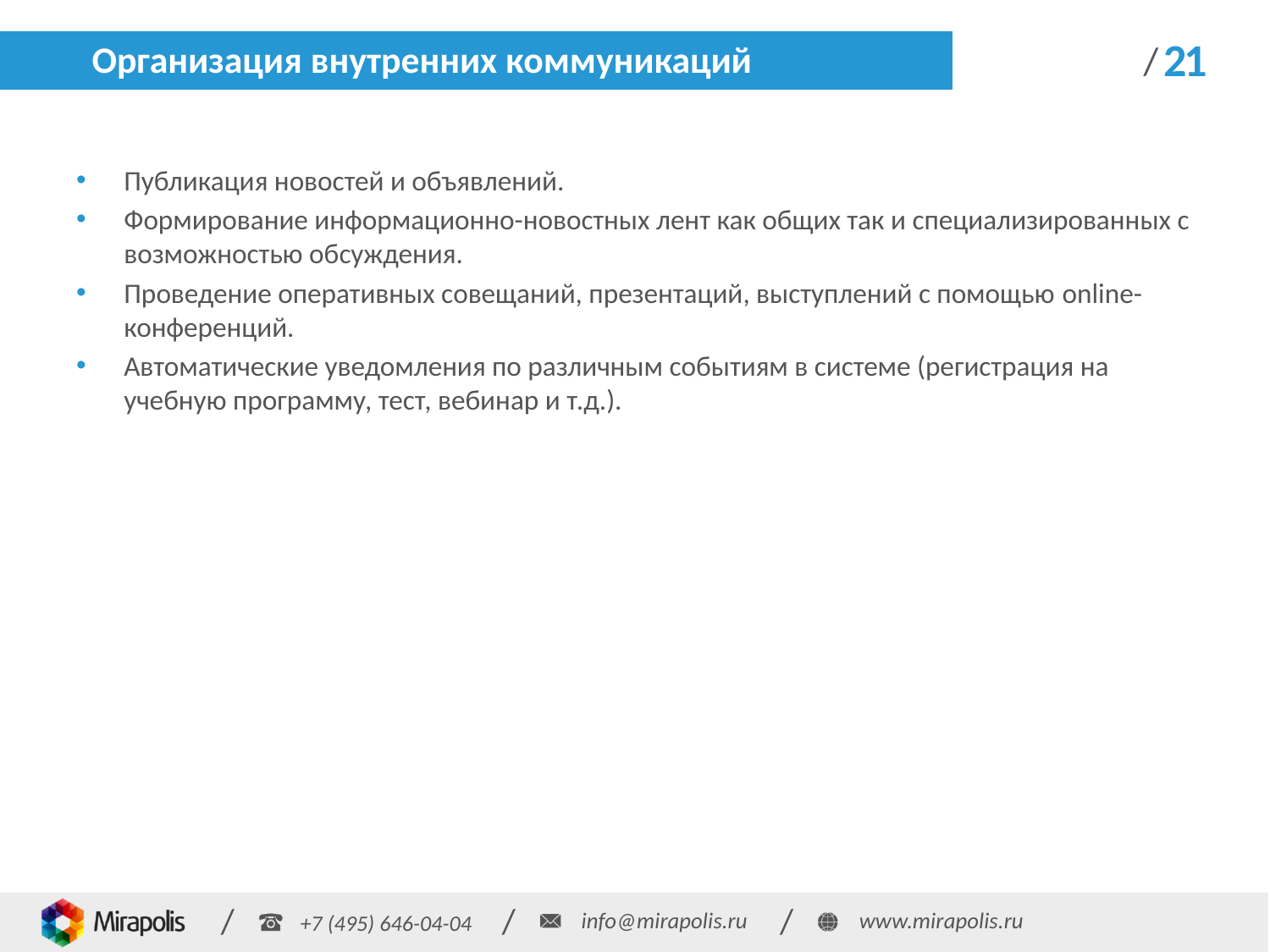

# Организация внутренних коммуникаций
21
Публикация новостей и объявлений.
Формирование информационно-новостных лент как общих так и специализированных с возможностью обсуждения.
Проведение оперативных совещаний, презентаций, выступлений с помощью online-конференций.
Автоматические уведомления по различным событиям в системе (регистрация на учебную программу, тест, вебинар и т.д.).